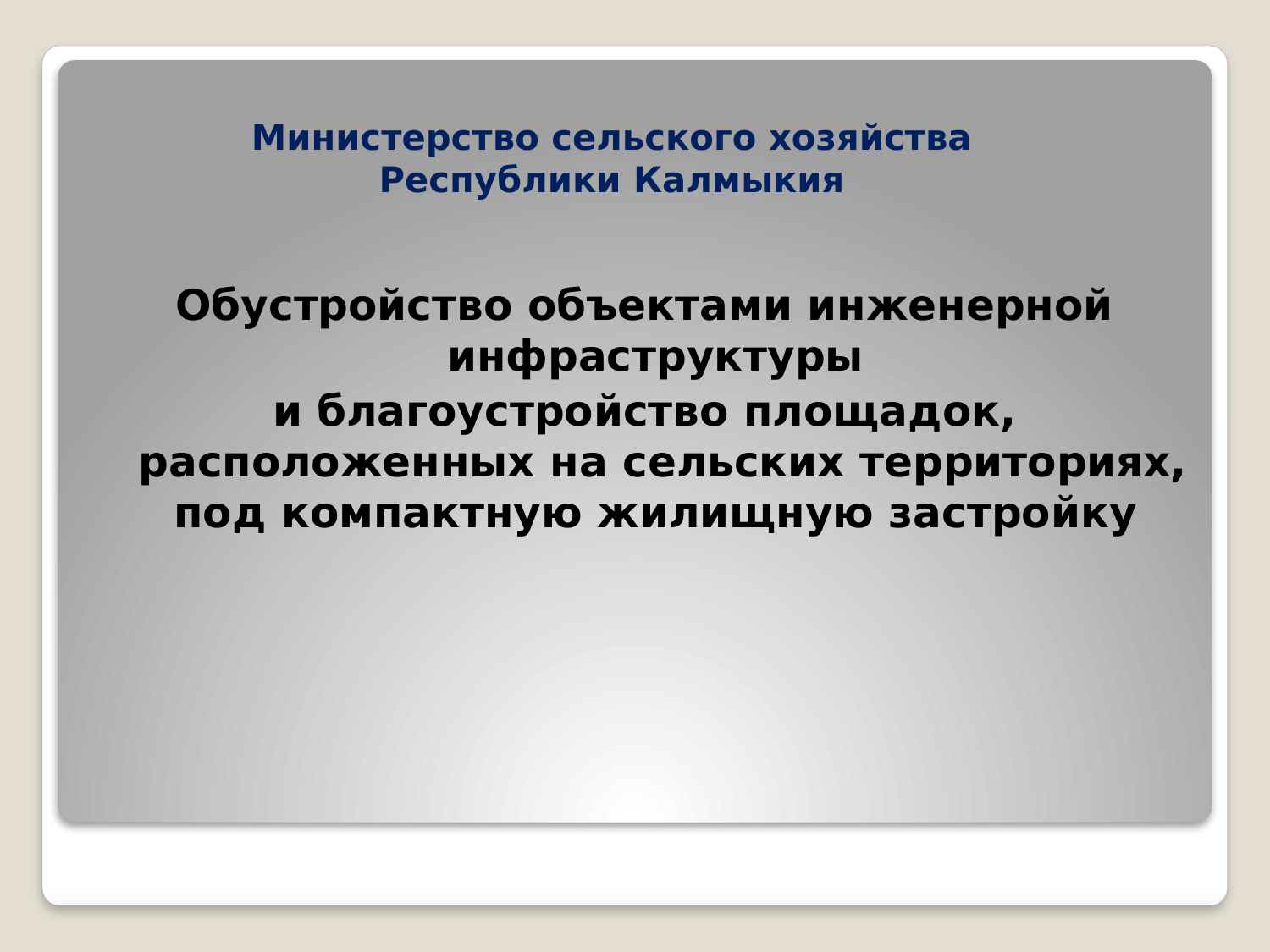

# Министерство сельского хозяйства Республики Калмыкия

Обустройство объектами инженерной инфраструктуры
и благоустройство площадок, расположенных на сельских территориях, под компактную жилищную застройку